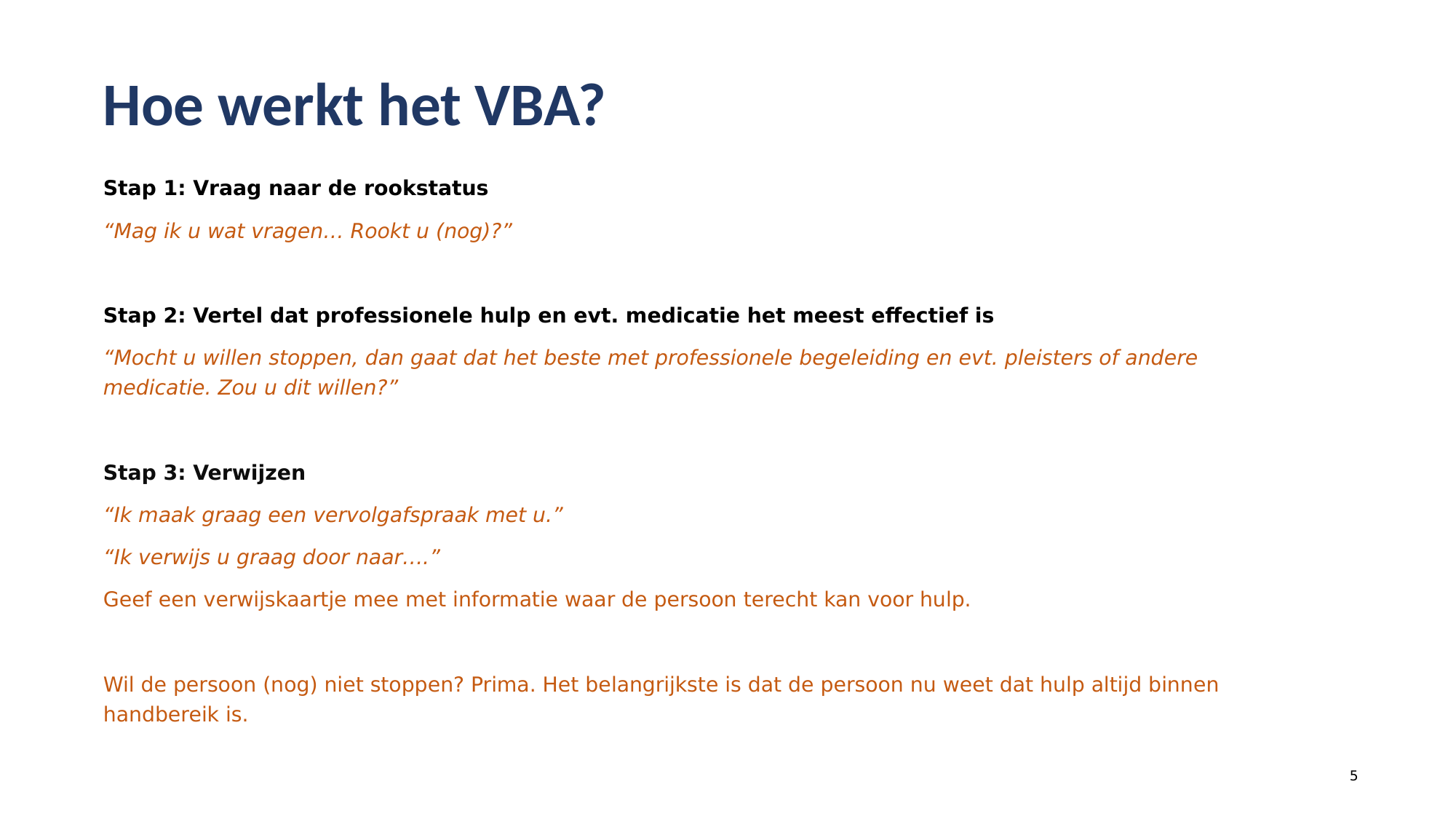

Hoe werkt het VBA?
Stap 1: Vraag naar de rookstatus
“Mag ik u wat vragen… Rookt u (nog)?”

Stap 2: Vertel dat professionele hulp en evt. medicatie het meest effectief is
“Mocht u willen stoppen, dan gaat dat het beste met professionele begeleiding en evt. pleisters of andere medicatie. Zou u dit willen?”

Stap 3: Verwijzen
“Ik maak graag een vervolgafspraak met u.”
“Ik verwijs u graag door naar….”
Geef een verwijskaartje mee met informatie waar de persoon terecht kan voor hulp.

Wil de persoon (nog) niet stoppen? Prima. Het belangrijkste is dat de persoon nu weet dat hulp altijd binnen handbereik is.

5